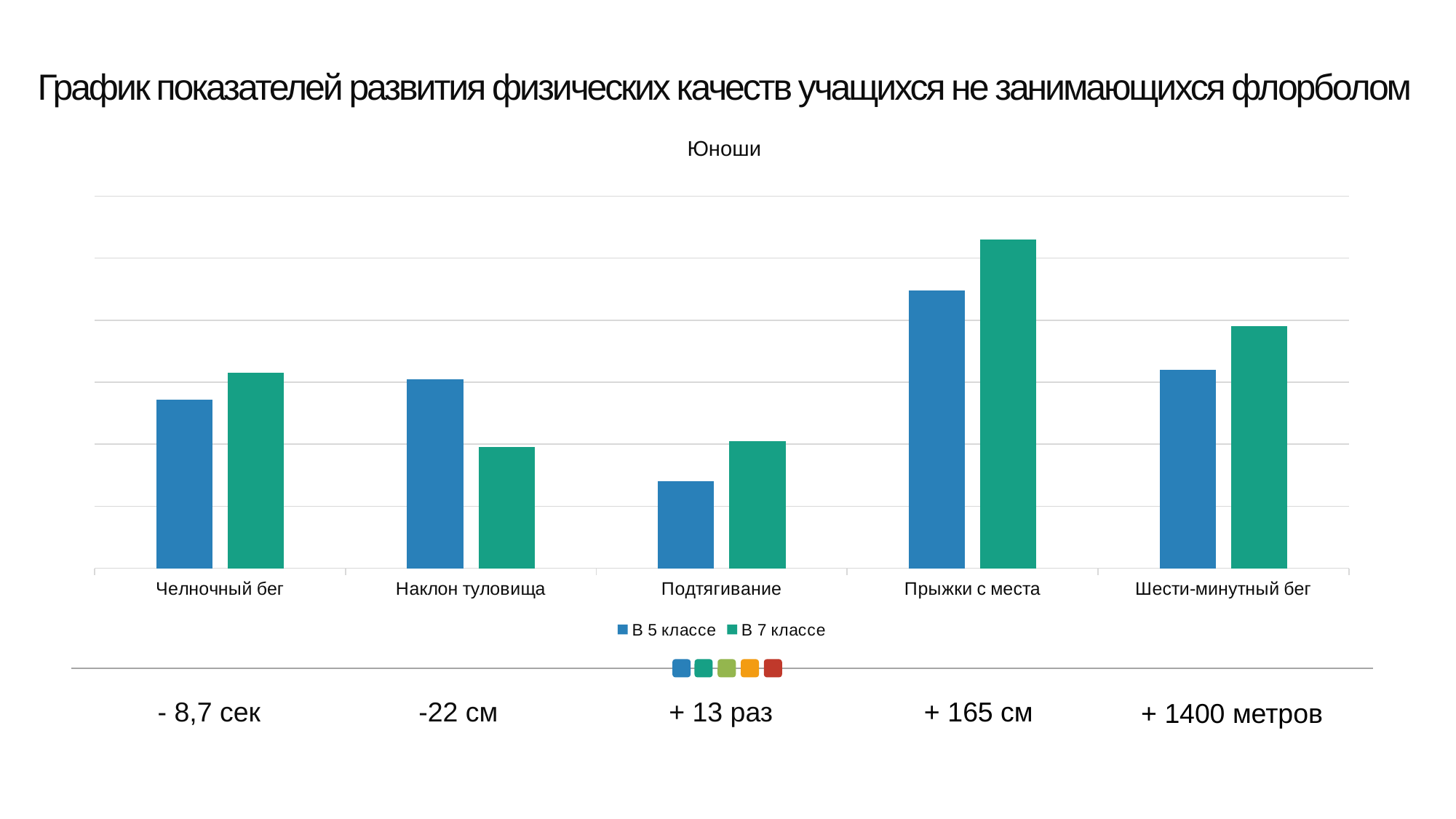

График показателей развития физических качеств учащихся не занимающихся флорболом
Юноши

### Chart

| Category | В 5 классе | В 7 классе |
|---|---|---|
| Челночный бег | 543.0 | 630.0 |
| Наклон туловища | 610.0 | 390.0 |
| Подтягивание | 280.0 | 410.0 |
| Прыжки с места | 895.0 | 1060.0 |
| Шести-минутный бег | 640.0 | 780.0 |

- 8,7 сек
-22 см
+ 13 раз
+ 165 см
+ 1400 метров